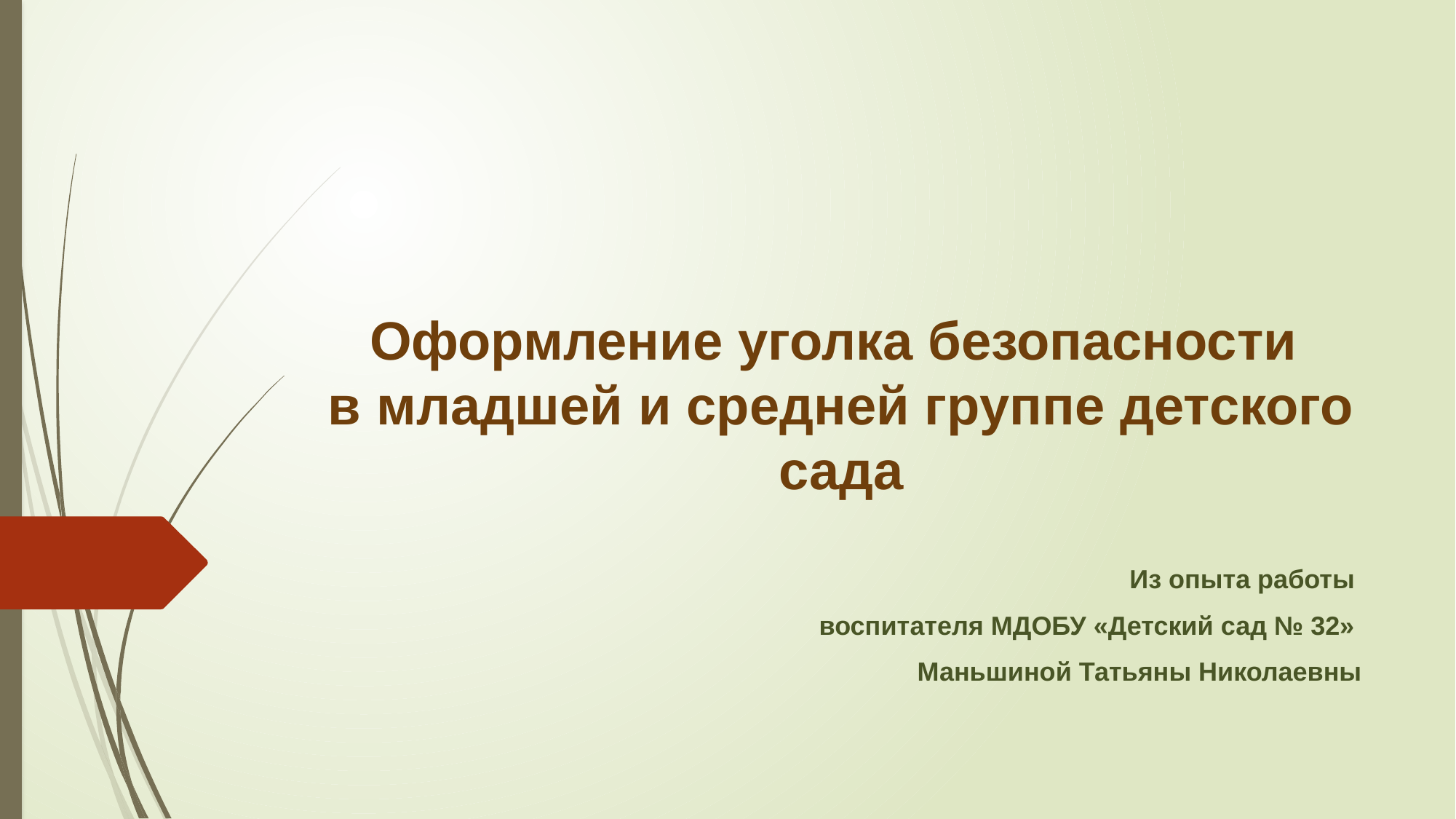

# Оформление уголка безопасности в младшей и средней группе детского сада
Из опыта работы
воспитателя МДОБУ «Детский сад № 32»
Маньшиной Татьяны Николаевны